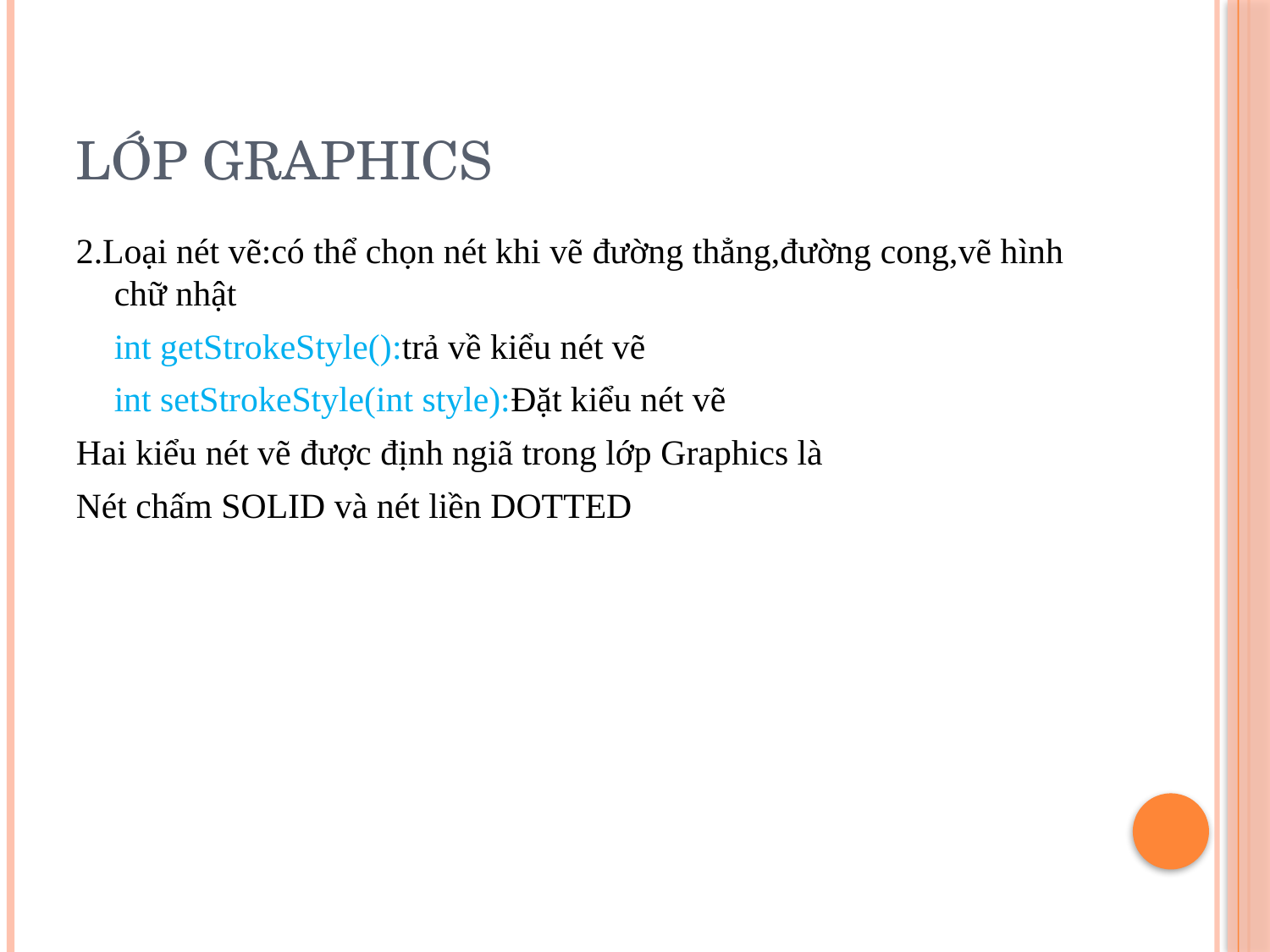

# Lớp graphics
2.Loại nét vẽ:có thể chọn nét khi vẽ đường thẳng,đường cong,vẽ hình chữ nhật
	int getStrokeStyle():trả về kiểu nét vẽ
	int setStrokeStyle(int style):Đặt kiểu nét vẽ
Hai kiểu nét vẽ được định ngiã trong lớp Graphics là
Nét chấm SOLID và nét liền DOTTED